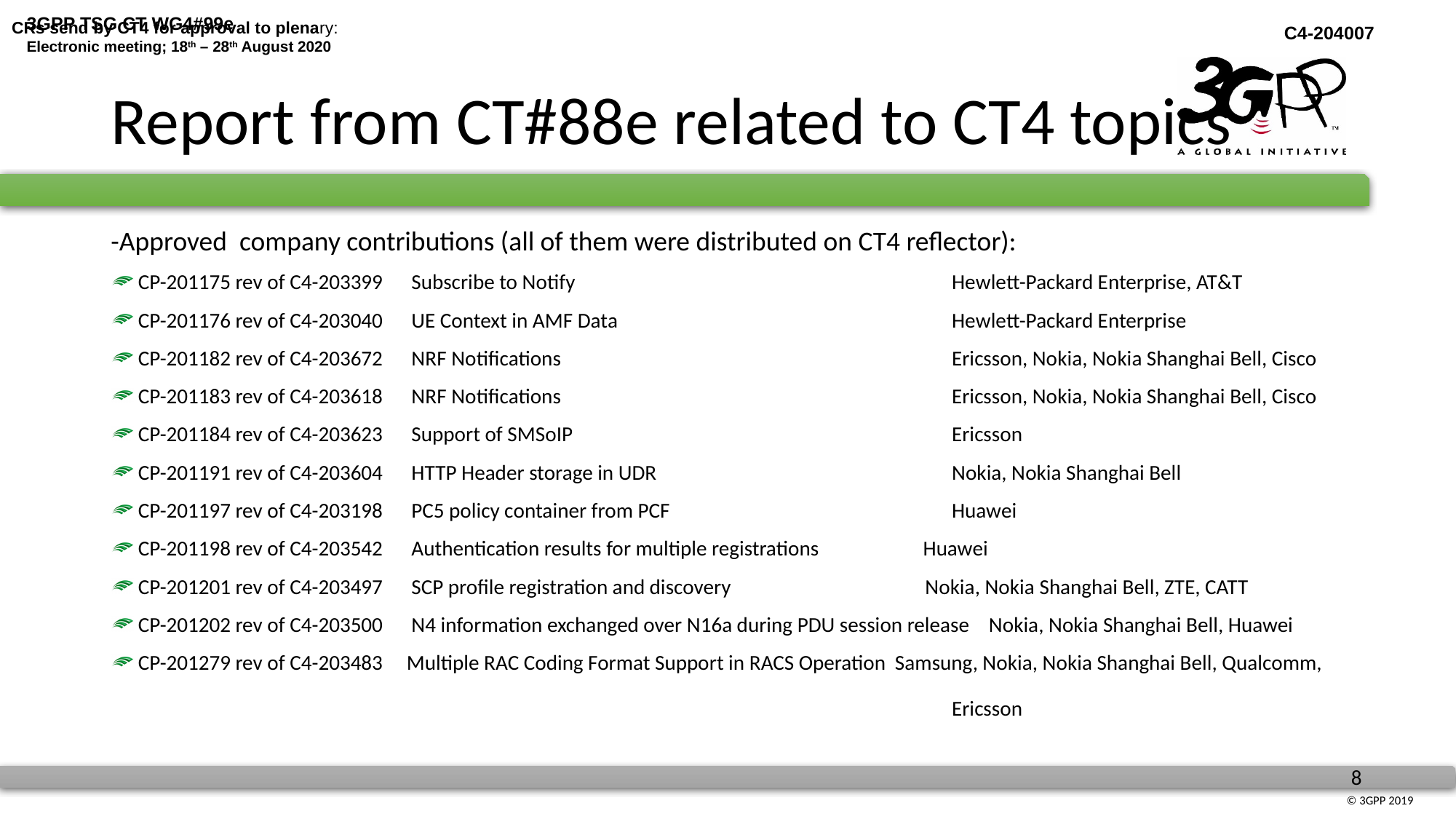

CRs send by CT4 for approval to plenary:
# Report from CT#88e related to CT4 topics
-Approved  company contributions (all of them were distributed on CT4 reflector):
CP-201175 rev of C4-203399      Subscribe to Notify 	Hewlett-Packard Enterprise, AT&T
CP-201176 rev of C4-203040      UE Context in AMF Data                               	Hewlett-Packard Enterprise
CP-201182 rev of C4-203672      NRF Notifications                                	Ericsson, Nokia, Nokia Shanghai Bell, Cisco
CP-201183 rev of C4-203618      NRF Notifications                                	Ericsson, Nokia, Nokia Shanghai Bell, Cisco
CP-201184 rev of C4-203623      Support of SMSoIP                                	Ericsson
CP-201191 rev of C4-203604      HTTP Header storage in UDR                                	Nokia, Nokia Shanghai Bell
CP-201197 rev of C4-203198      PC5 policy container from PCF                                	Huawei
CP-201198 rev of C4-203542      Authentication results for multiple registrations                      Huawei
CP-201201 rev of C4-203497      SCP profile registration and discovery                                         Nokia, Nokia Shanghai Bell, ZTE, CATT
CP-201202 rev of C4-203500      N4 information exchanged over N16a during PDU session release    Nokia, Nokia Shanghai Bell, Huawei
CP-201279 rev of C4-203483     Multiple RAC Coding Format Support in RACS Operation  Samsung, Nokia, Nokia Shanghai Bell, Qualcomm,
		Ericsson